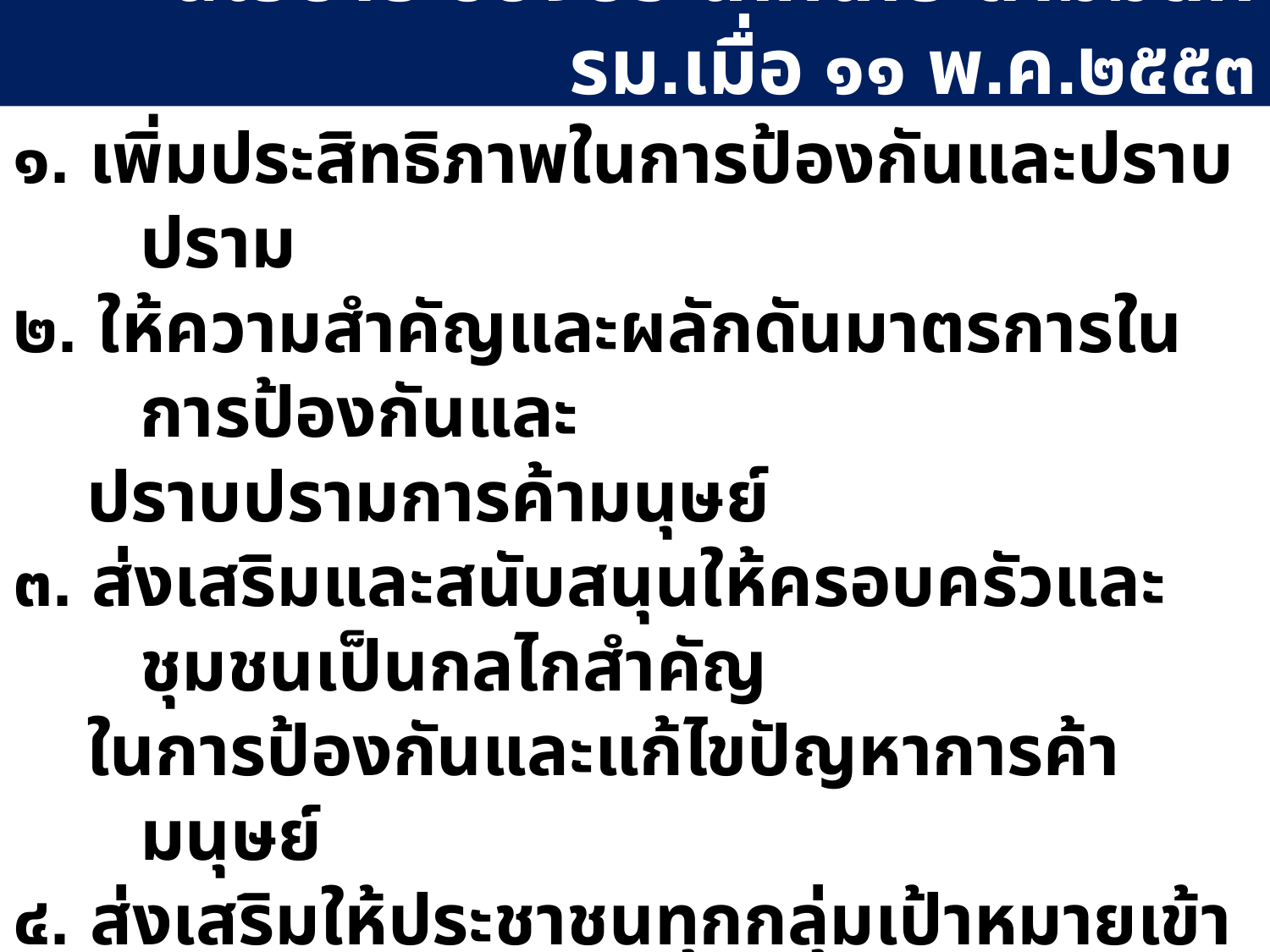

# นโยบาย ของประเทศไทย ตามมติครม.เมื่อ ๑๑ พ.ค.๒๕๕๓
๑. เพิ่มประสิทธิภาพในการป้องกันและปราบปราม
๒. ให้ความสำคัญและผลักดันมาตรการในการป้องกันและ
    ปราบปรามการค้ามนุษย์
๓. ส่งเสริมและสนับสนุนให้ครอบครัวและชุมชนเป็นกลไกสำคัญ
    ในการป้องกันและแก้ไขปัญหาการค้ามนุษย์
๔. ส่งเสริมให้ประชาชนทุกกลุ่มเป้าหมายเข้าถึงบริการของรัฐ
    อย่างเท่าเทียมกันละทั่วถึง
๕. ผลักดัน ดำเนินการอย่างจริงจัง เข้มงวดในการจัดการกับ
    ผู้กระทำความผิดฐานค้ามนุษย์ และองค์กรอาชญากรรม
    ข้ามชาติ กลุ่มที่เกี่ยวข้องทั้งผู้ค้ามนุษย์ และผู้เสียหาย